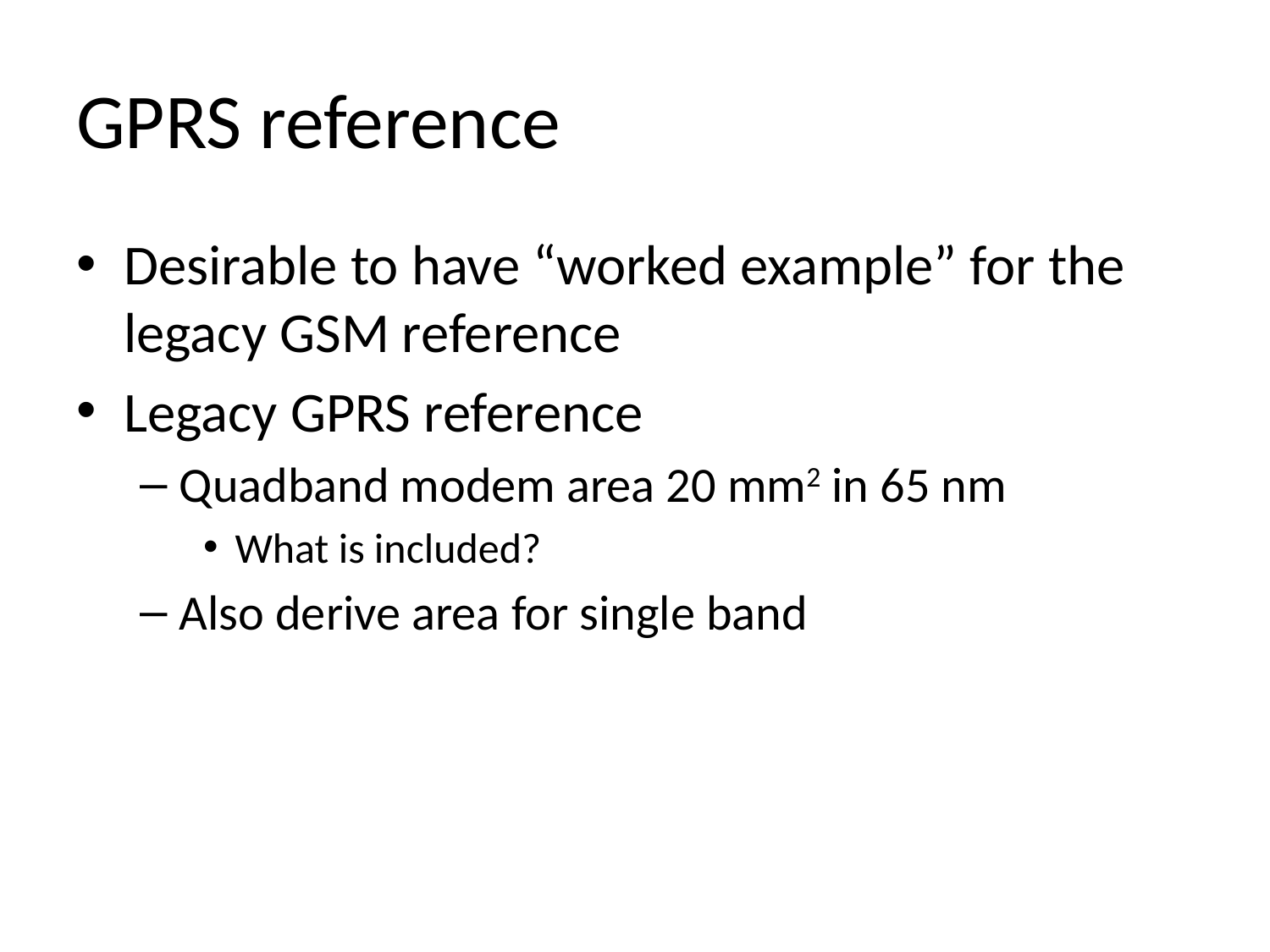

# GPRS reference
Desirable to have “worked example” for the legacy GSM reference
Legacy GPRS reference
Quadband modem area 20 mm2 in 65 nm
What is included?
Also derive area for single band